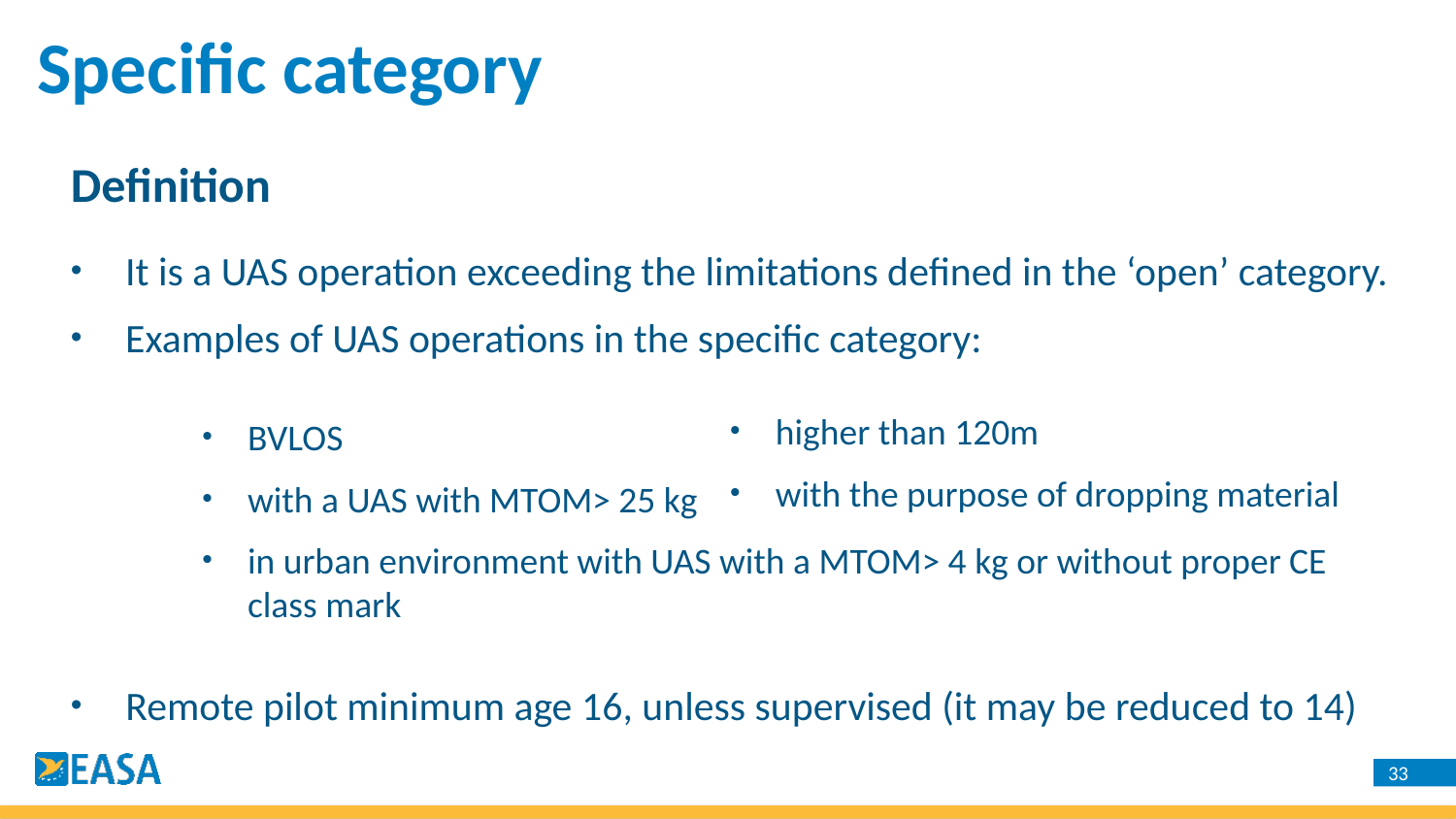

Specific category
Definition
It is a UAS operation exceeding the limitations defined in the ‘open’ category.
Examples of UAS operations in the specific category:
higher than 120m
with the purpose of dropping material

BVLOS
with a UAS with MTOM> 25 kg

in urban environment with UAS with a MTOM> 4 kg or without proper CE class mark

Remote pilot minimum age 16, unless supervised (it may be reduced to 14)